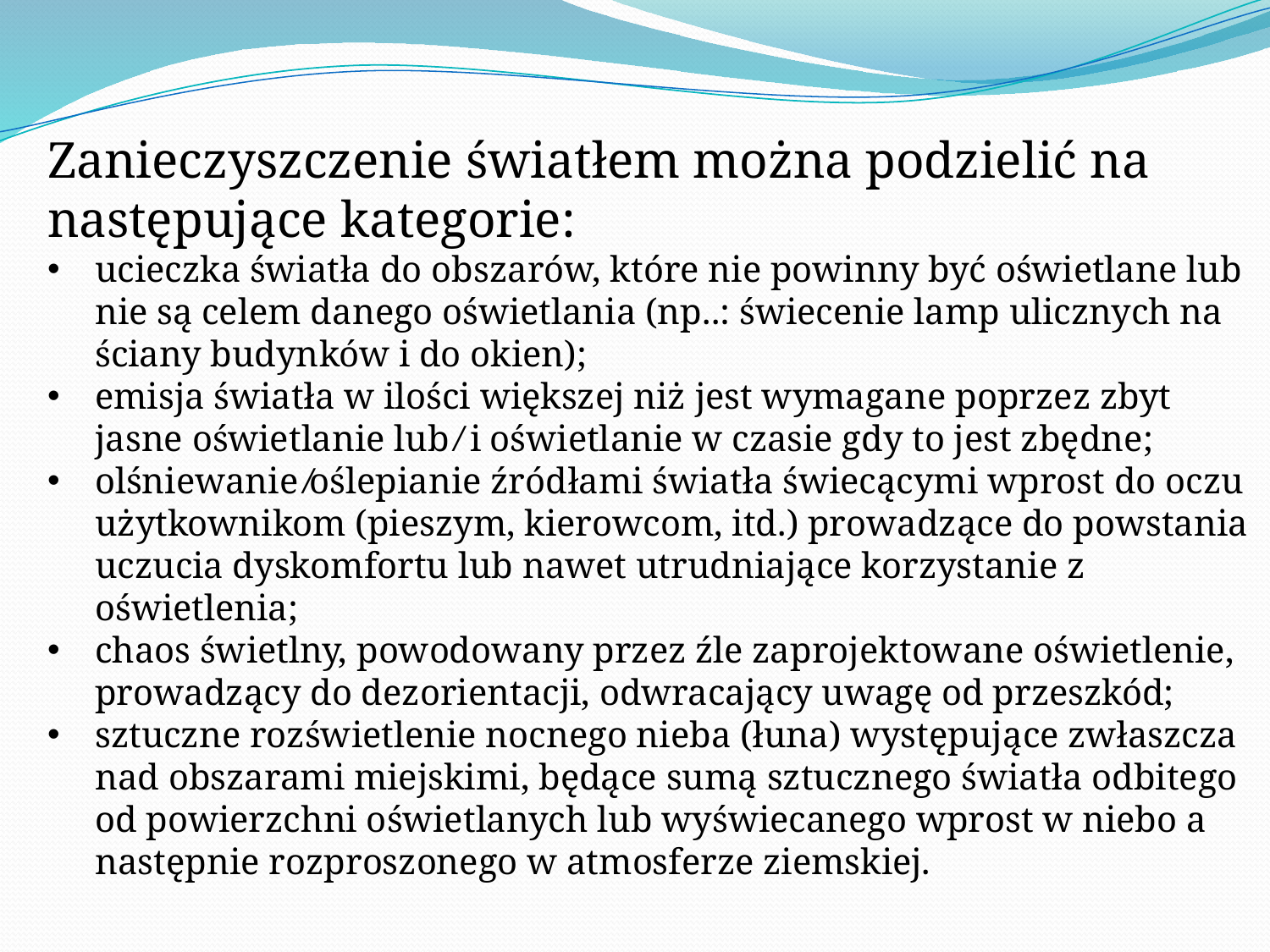

Zanieczyszczenie światłem można podzielić na następujące kategorie:
ucieczka światła do obszarów, które nie powinny być oświetlane lub nie są celem danego oświetlania (np..: świecenie lamp ulicznych na ściany budynków i do okien);
emisja światła w ilości większej niż jest wymagane poprzez zbyt jasne oświetlanie lub ⁄ i oświetlanie w czasie gdy to jest zbędne;
olśniewanie ⁄oślepianie źródłami światła świecącymi wprost do oczu użytkownikom (pieszym, kierowcom, itd.) prowadzące do powstania uczucia dyskomfortu lub nawet utrudniające korzystanie z oświetlenia;
chaos świetlny, powodowany przez źle zaprojektowane oświetlenie, prowadzący do dezorientacji, odwracający uwagę od przeszkód;
sztuczne rozświetlenie nocnego nieba (łuna) występujące zwłaszcza nad obszarami miejskimi, będące sumą sztucznego światła odbitego od powierzchni oświetlanych lub wyświecanego wprost w niebo a następnie rozproszonego w atmosferze ziemskiej.